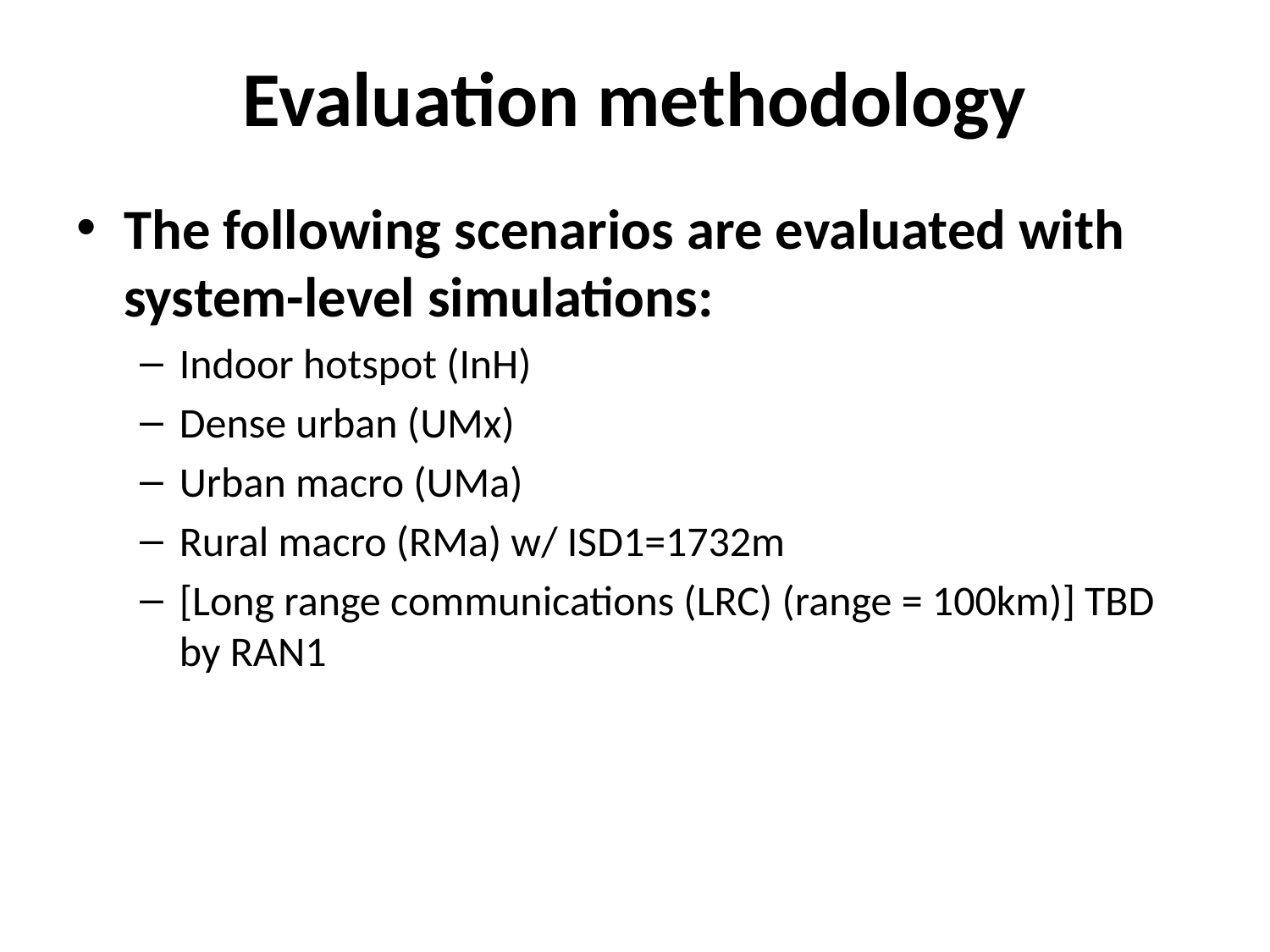

# Evaluation methodology
The following scenarios are evaluated with system-level simulations:
Indoor hotspot (InH)
Dense urban (UMx)
Urban macro (UMa)
Rural macro (RMa) w/ ISD1=1732m
[Long range communications (LRC) (range = 100km)] TBD by RAN1